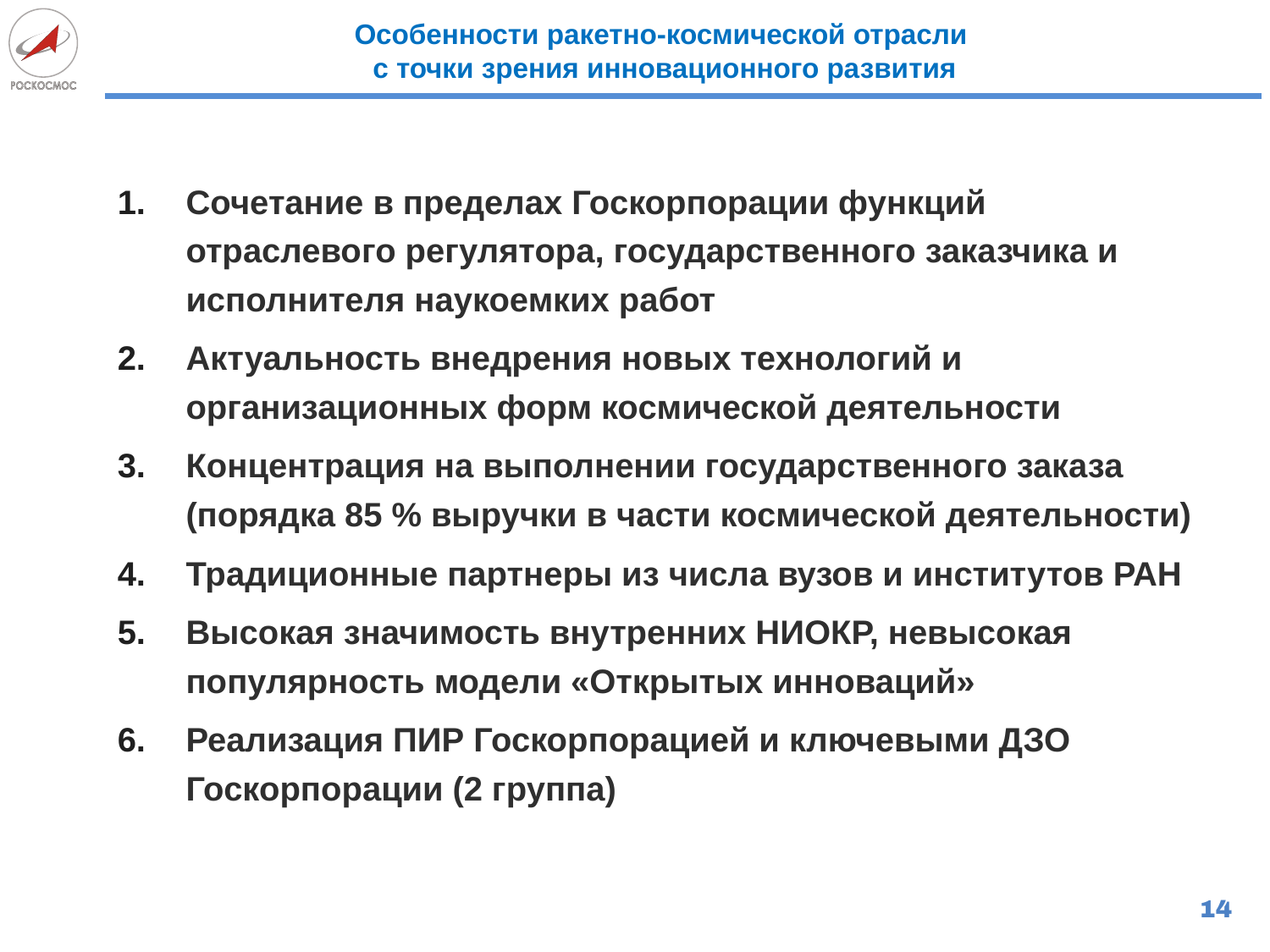

Особенности ракетно-космической отрасли
с точки зрения инновационного развития
Сочетание в пределах Госкорпорации функций отраслевого регулятора, государственного заказчика и исполнителя наукоемких работ
Актуальность внедрения новых технологий и организационных форм космической деятельности
Концентрация на выполнении государственного заказа (порядка 85 % выручки в части космической деятельности)
Традиционные партнеры из числа вузов и институтов РАН
Высокая значимость внутренних НИОКР, невысокая популярность модели «Открытых инноваций»
Реализация ПИР Госкорпорацией и ключевыми ДЗО Госкорпорации (2 группа)
14